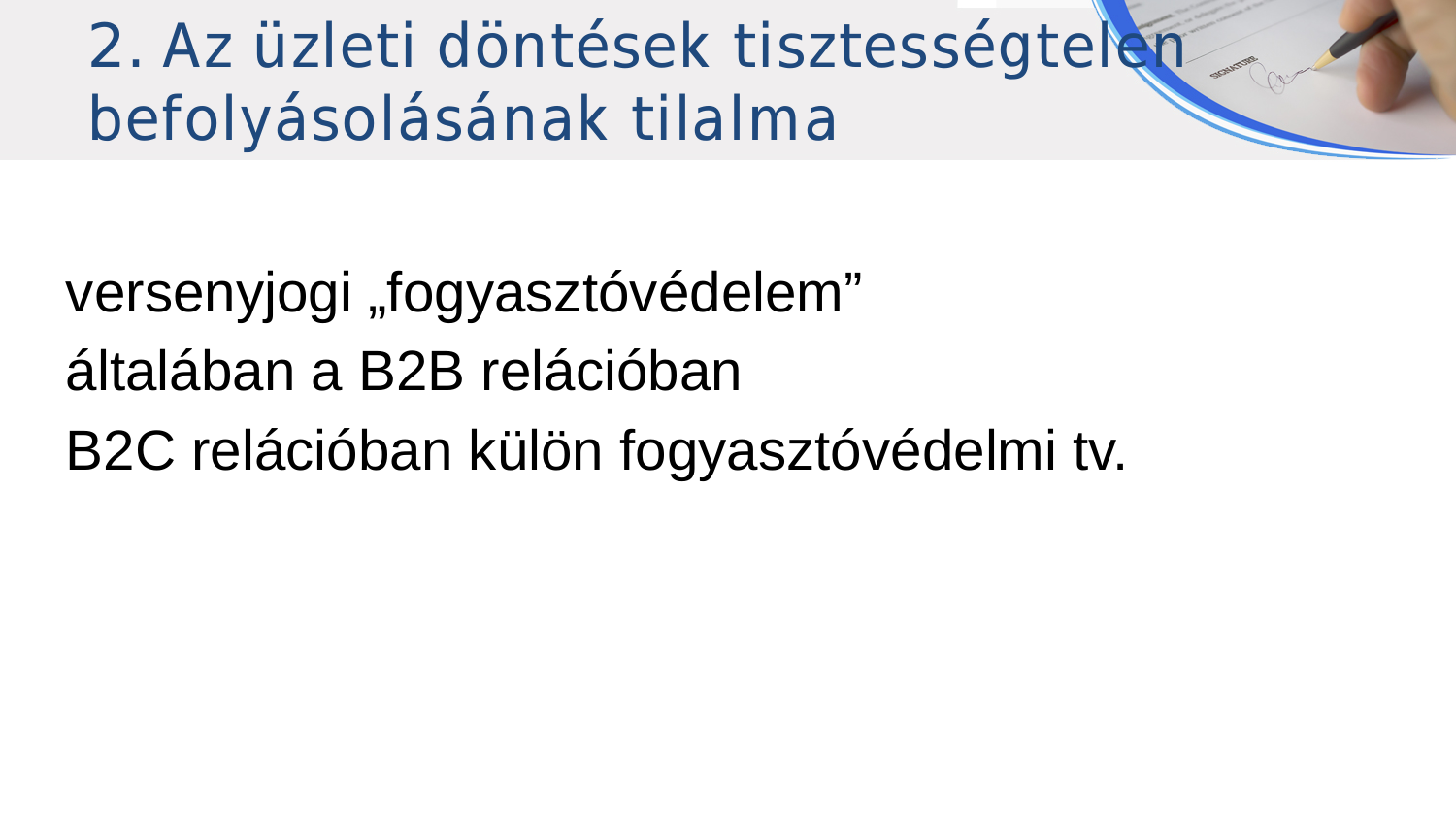

2. Az üzleti döntések tisztességtelen
befolyásolásának tilalma

versenyjogi „fogyasztóvédelem”
általában a B2B relációban
B2C relációban külön fogyasztóvédelmi tv.